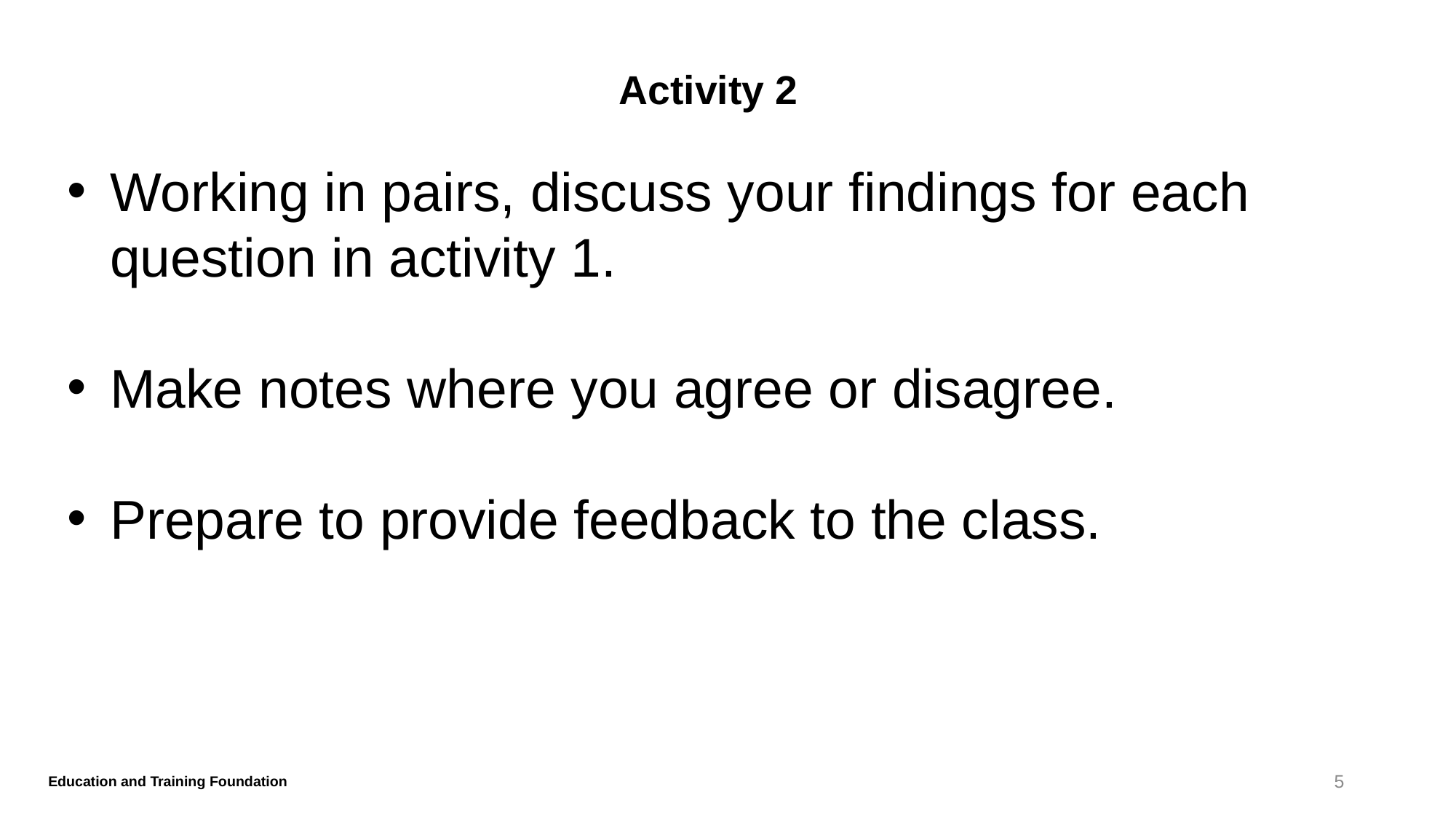

# Activity 2
Working in pairs, discuss your findings for each question in activity 1.

Make notes where you agree or disagree.

Prepare to provide feedback to the class.
5
Education and Training Foundation